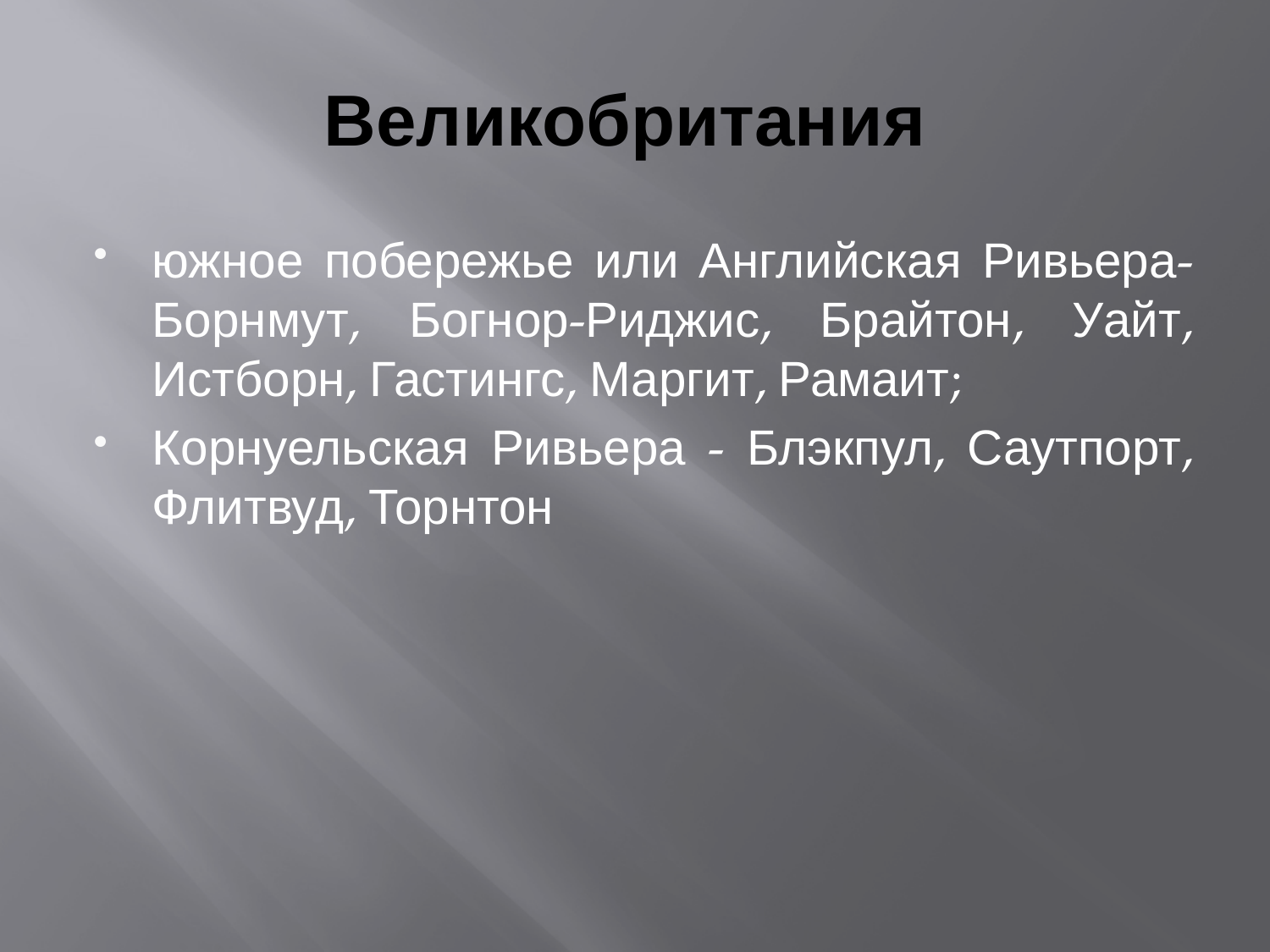

# Великобритания
южное побережье или Английская Ривьера- Борнмут, Богнор-Риджис, Брайтон, Уайт, Истборн, Гастингс, Маргит, Рамаит;
Корнуельская Ривьера - Блэкпул, Саутпорт, Флитвуд, Торнтон